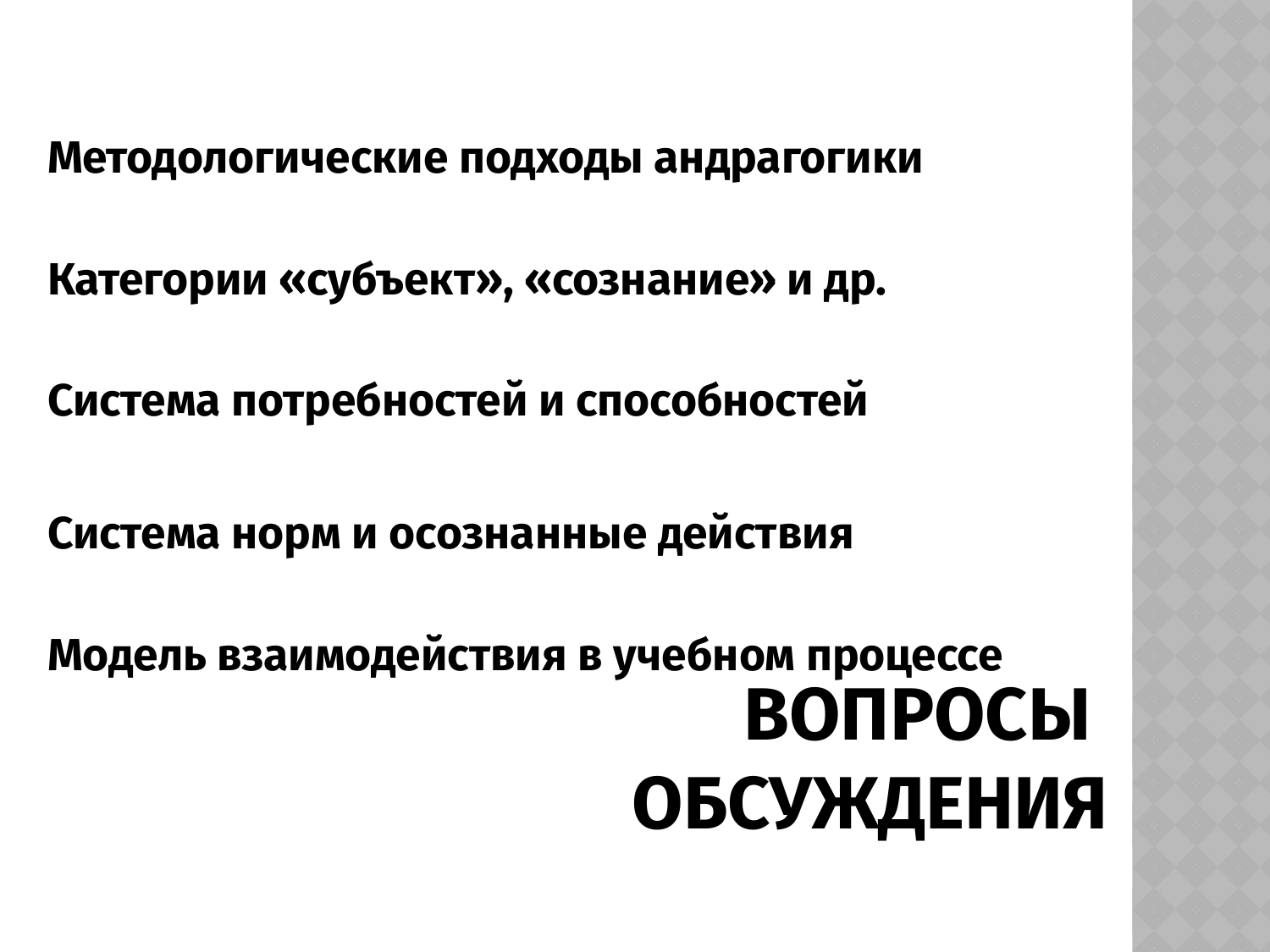

Методологические подходы андрагогики

Категории «субъект», «сознание» и др.

Система потребностей и способностей

Система норм и осознанные действия

Модель взаимодействия в учебном процессе

# вопросы обсуждения